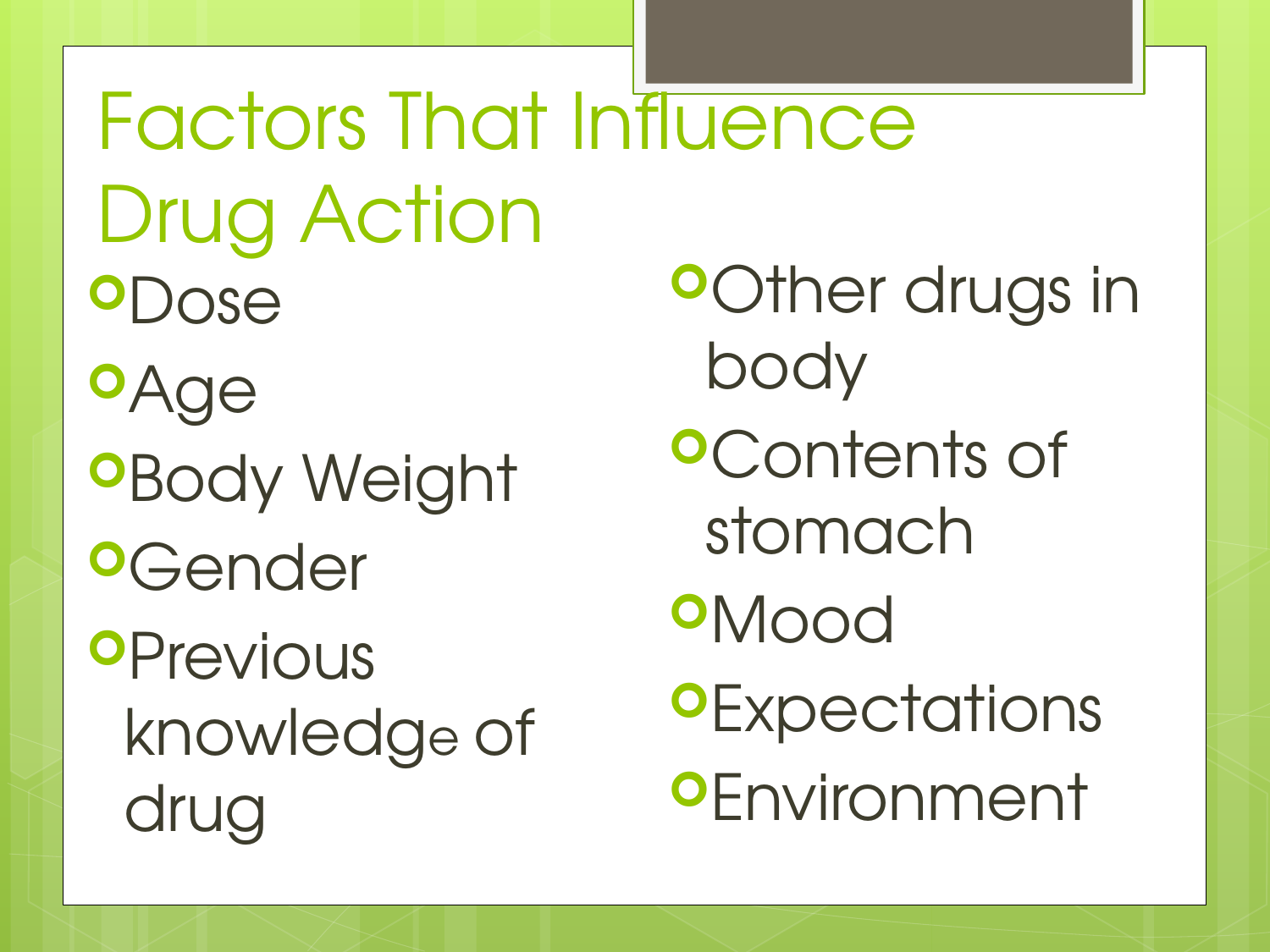

# Factors That Influence Drug Action
Other drugs in body
Contents of stomach
Mood
Expectations
Environment

Dose
Age
Body Weight
Gender
Previous knowledge of drug